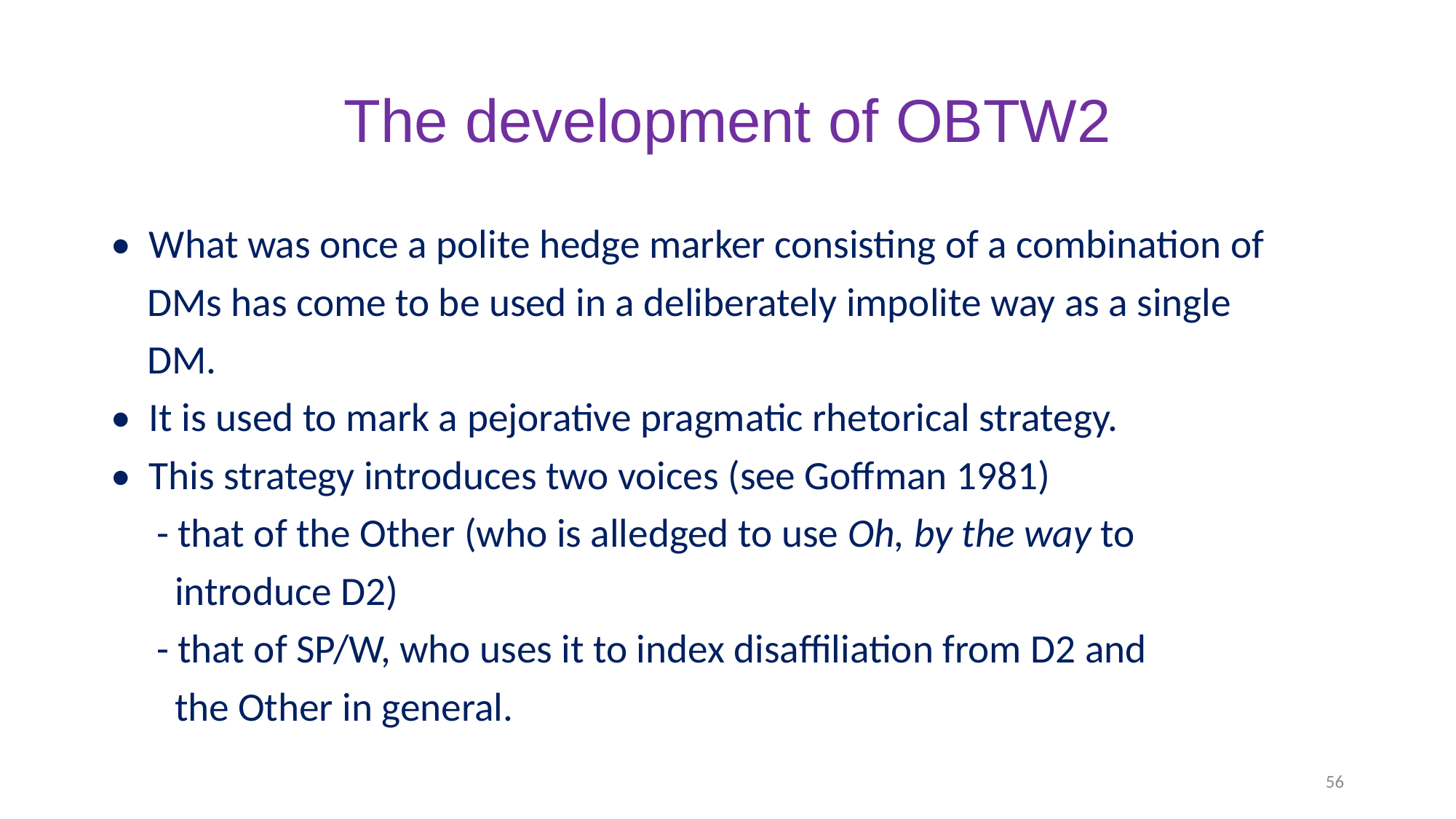

# The development of OBTW2
•  What was once a polite hedge marker consisting of a combination of
    DMs has come to be used in a deliberately impolite way as a single
    DM.
•  It is used to mark a pejorative pragmatic rhetorical strategy.
•  This strategy introduces two voices (see Goffman 1981)
     - that of the Other (who is alledged to use Oh, by the way to
       introduce D2)
     - that of SP/W, who uses it to index disaffiliation from D2 and
       the Other in general.

56